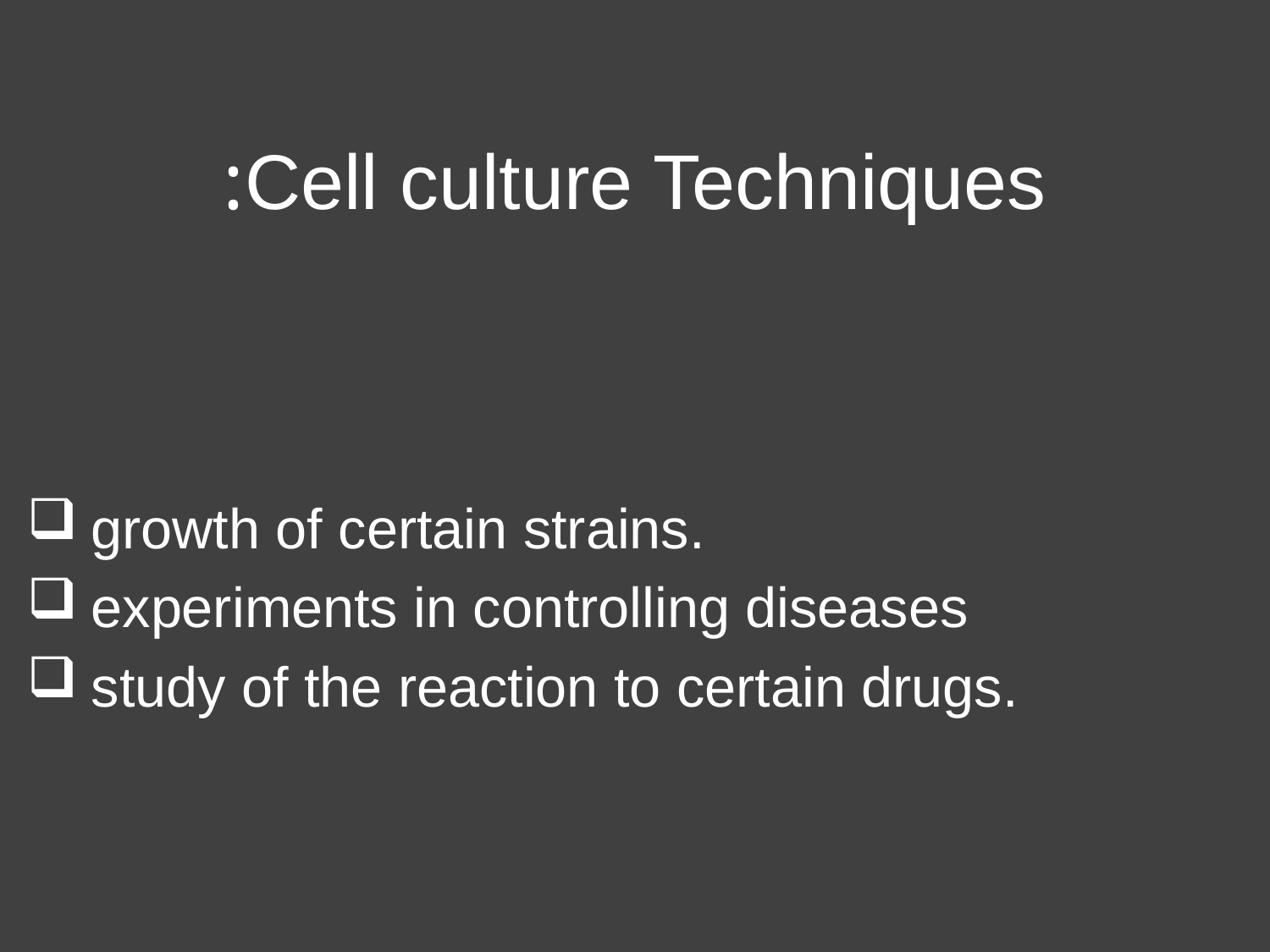

# Cell culture Techniques:
growth of certain strains.
experiments in controlling diseases
study of the reaction to certain drugs.